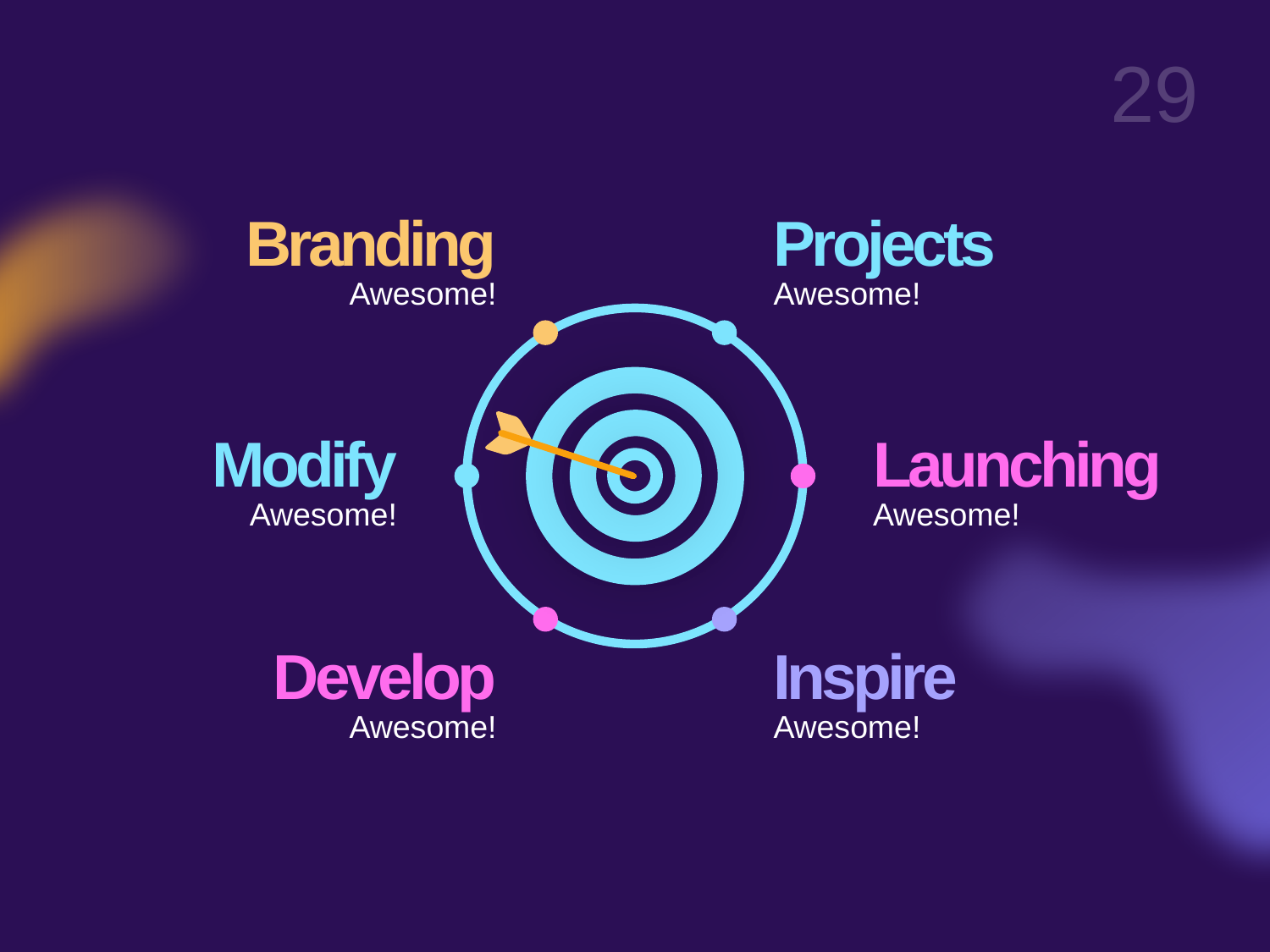

Branding
Awesome!
Projects
Awesome!

Modify
Awesome!
Launching
Awesome!

Develop
Awesome!
Inspire
Awesome!